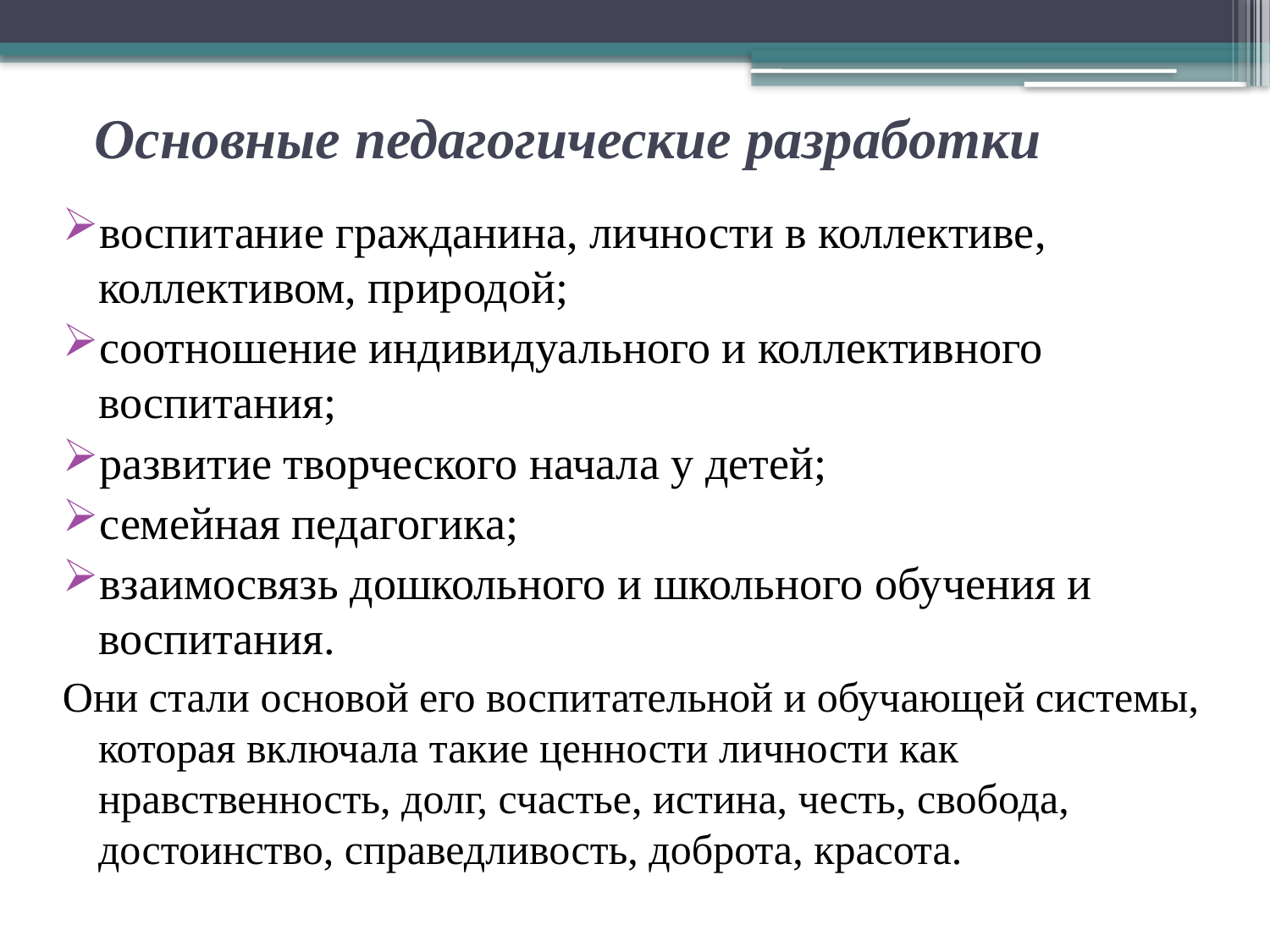

# Основные педагогические разработки
воспитание гражданина, личности в коллективе, коллективом, природой;
соотношение индивидуального и коллективного воспитания;
развитие творческого начала у детей;
семейная педагогика;
взаимосвязь дошкольного и школьного обучения и воспитания.
Они стали основой его воспитательной и обучающей системы, которая включала такие ценности личности как нравственность, долг, счастье, истина, честь, свобода, достоинство, справедливость, доброта, красота.